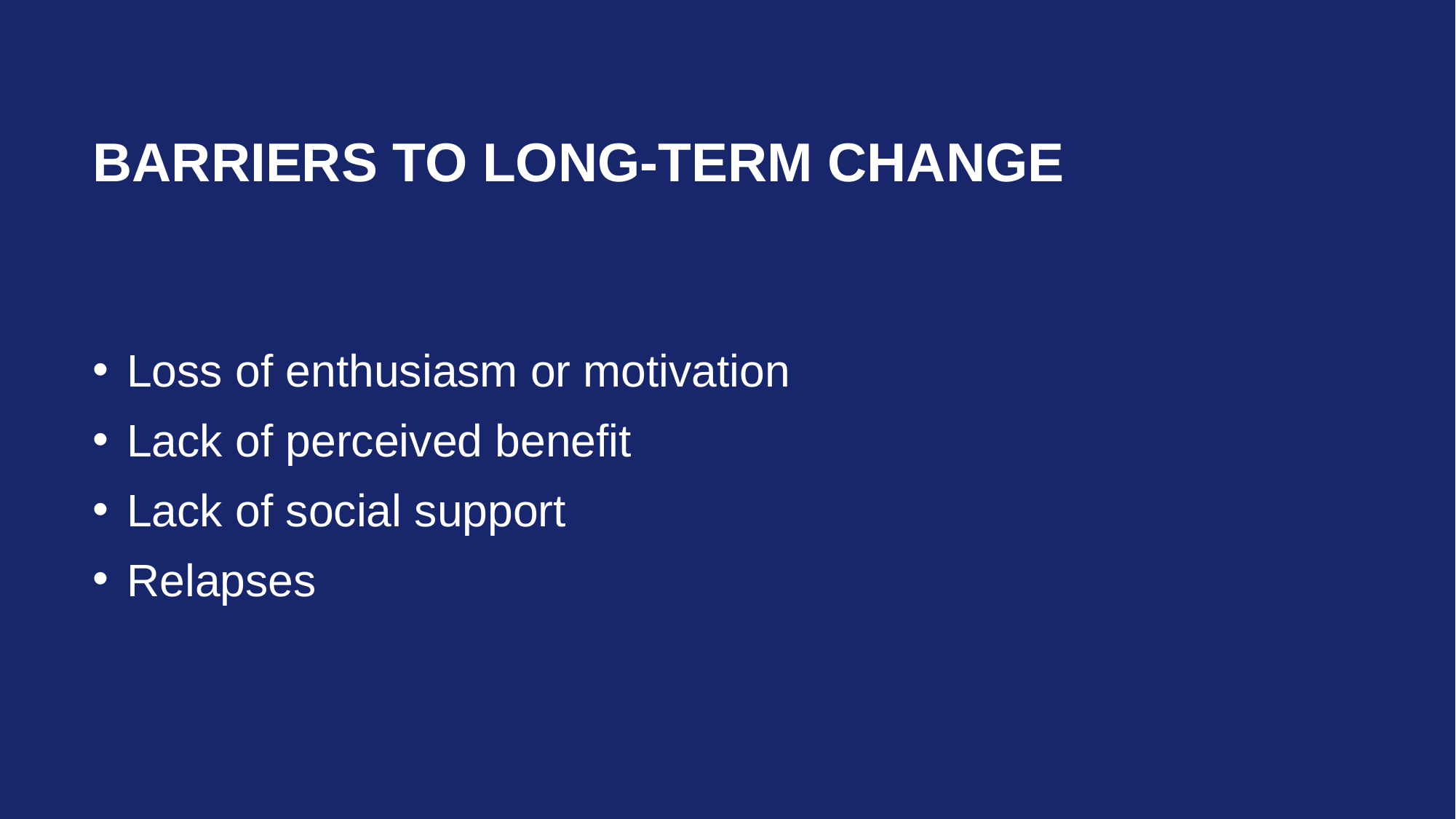

# Barriers to long-term change
Loss of enthusiasm or motivation
Lack of perceived benefit
Lack of social support
Relapses